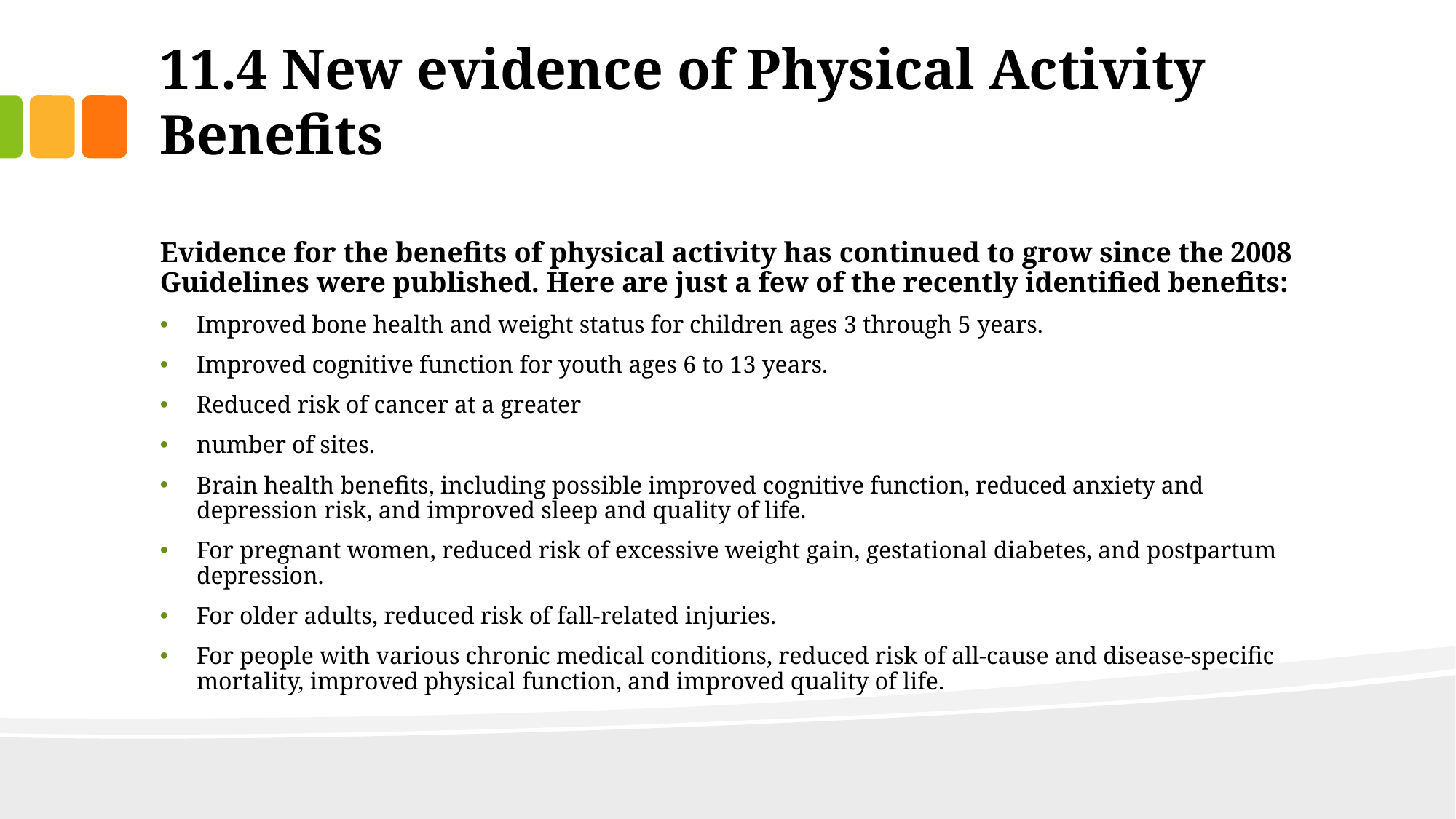

# 11.4 New evidence of Physical Activity Benefits

Evidence for the benefits of physical activity has continued to grow since the 2008 Guidelines were published. Here are just a few of the recently identified benefits:
Improved bone health and weight status for children ages 3 through 5 years.
Improved cognitive function for youth ages 6 to 13 years.
Reduced risk of cancer at a greater
number of sites.
Brain health benefits, including possible improved cognitive function, reduced anxiety and depression risk, and improved sleep and quality of life.
For pregnant women, reduced risk of excessive weight gain, gestational diabetes, and postpartum depression.
For older adults, reduced risk of fall-related injuries.
For people with various chronic medical conditions, reduced risk of all-cause and disease-specific mortality, improved physical function, and improved quality of life.